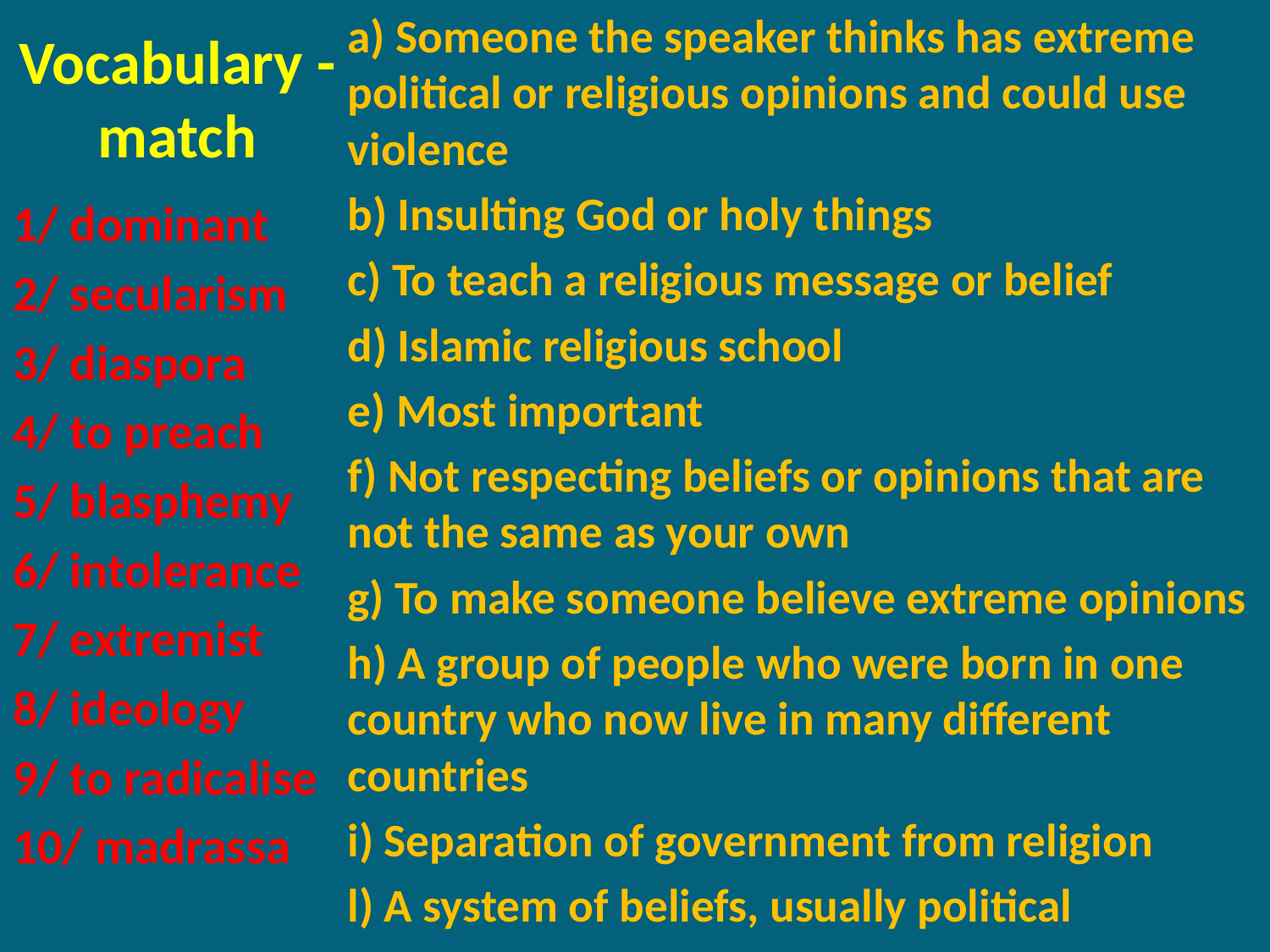

a) Someone the speaker thinks has extreme political or religious opinions and could use violence
b) Insulting God or holy things
c) To teach a religious message or belief
d) Islamic religious school
e) Most important
f) Not respecting beliefs or opinions that are not the same as your own
g) To make someone believe extreme opinions
h) A group of people who were born in one country who now live in many different countries
i) Separation of government from religion
l) A system of beliefs, usually political
# Vocabulary - match
1/ dominant
2/ secularism
3/ diaspora
4/ to preach
5/ blasphemy
6/ intolerance
7/ extremist
8/ ideology
9/ to radicalise
10/ madrassa